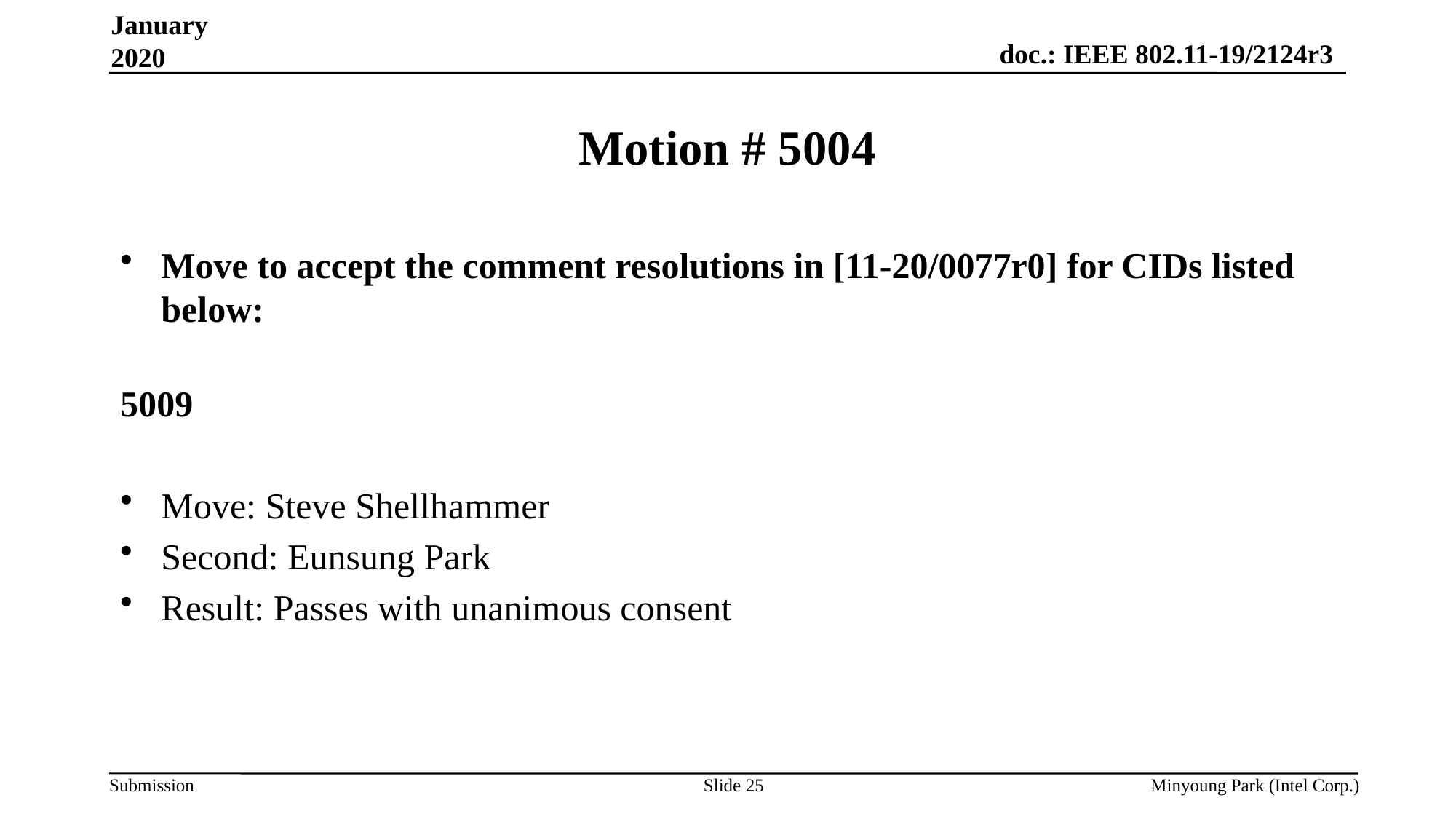

January 2020
# Motion # 5004
Move to accept the comment resolutions in [11-20/0077r0] for CIDs listed below:
5009

Move: Steve Shellhammer
Second: Eunsung Park
Result: Passes with unanimous consent

Slide 25
Minyoung Park (Intel Corp.)